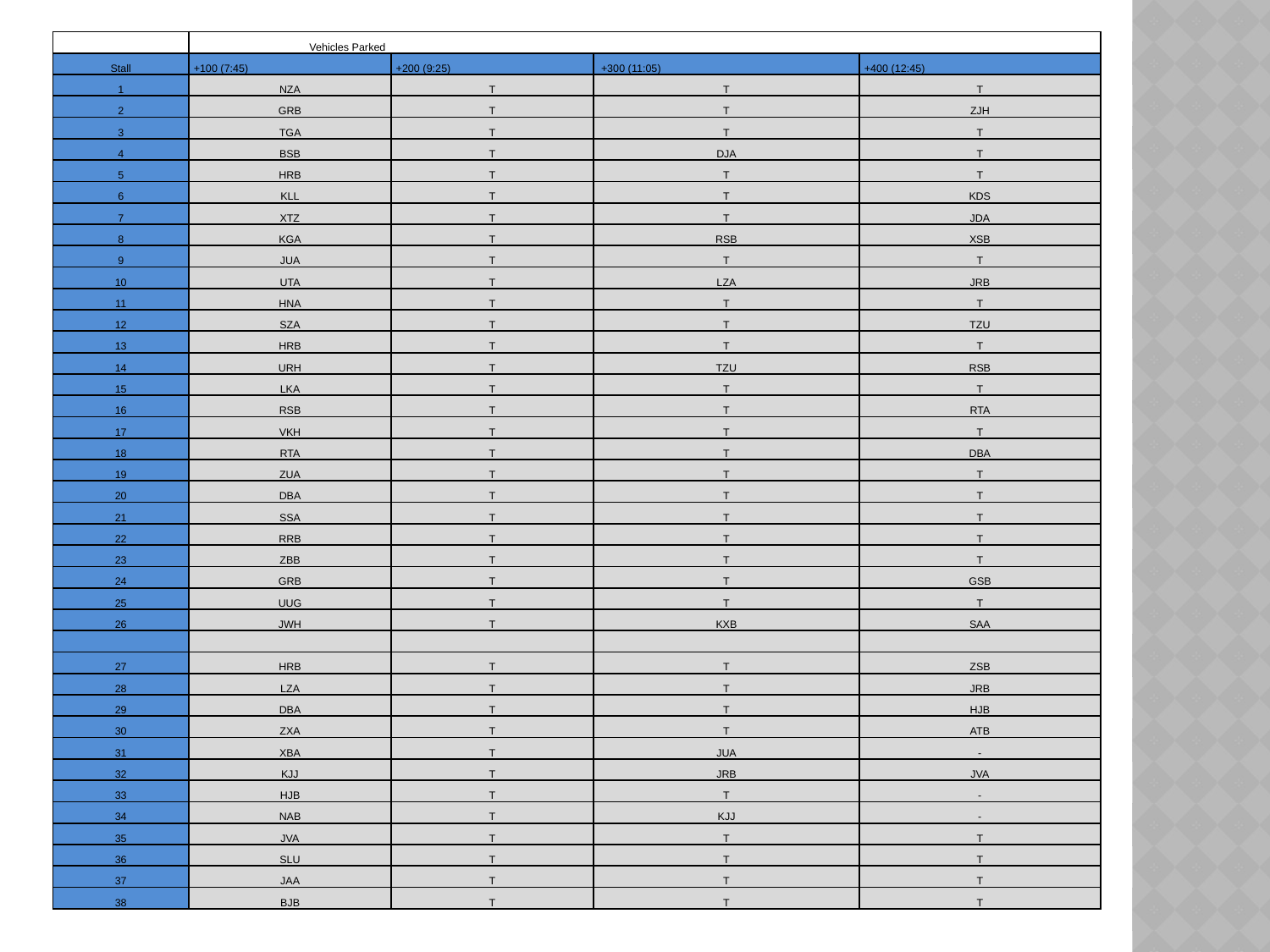

|  | Vehicles Parked |  |  |  |
| --- | --- | --- | --- | --- |
| Stall | +100 (7:45) | +200 (9:25) | +300 (11:05) | +400 (12:45) |
| 1 | NZA | T | T | T |
| 2 | GRB | T | T | ZJH |
| 3 | TGA | T | T | T |
| 4 | BSB | T | DJA | T |
| 5 | HRB | T | T | T |
| 6 | KLL | T | T | KDS |
| 7 | XTZ | T | T | JDA |
| 8 | KGA | T | RSB | XSB |
| 9 | JUA | T | T | T |
| 10 | UTA | T | LZA | JRB |
| 11 | HNA | T | T | T |
| 12 | SZA | T | T | TZU |
| 13 | HRB | T | T | T |
| 14 | URH | T | TZU | RSB |
| 15 | LKA | T | T | T |
| 16 | RSB | T | T | RTA |
| 17 | VKH | T | T | T |
| 18 | RTA | T | T | DBA |
| 19 | ZUA | T | T | T |
| 20 | DBA | T | T | T |
| 21 | SSA | T | T | T |
| 22 | RRB | T | T | T |
| 23 | ZBB | T | T | T |
| 24 | GRB | T | T | GSB |
| 25 | UUG | T | T | T |
| 26 | JWH | T | KXB | SAA |
|  |  |  |  |  |
| 27 | HRB | T | T | ZSB |
| 28 | LZA | T | T | JRB |
| 29 | DBA | T | T | HJB |
| 30 | ZXA | T | T | ATB |
| 31 | XBA | T | JUA | - |
| 32 | KJJ | T | JRB | JVA |
| 33 | HJB | T | T | - |
| 34 | NAB | T | KJJ | - |
| 35 | JVA | T | T | T |
| 36 | SLU | T | T | T |
| 37 | JAA | T | T | T |
| 38 | BJB | T | T | T |
#